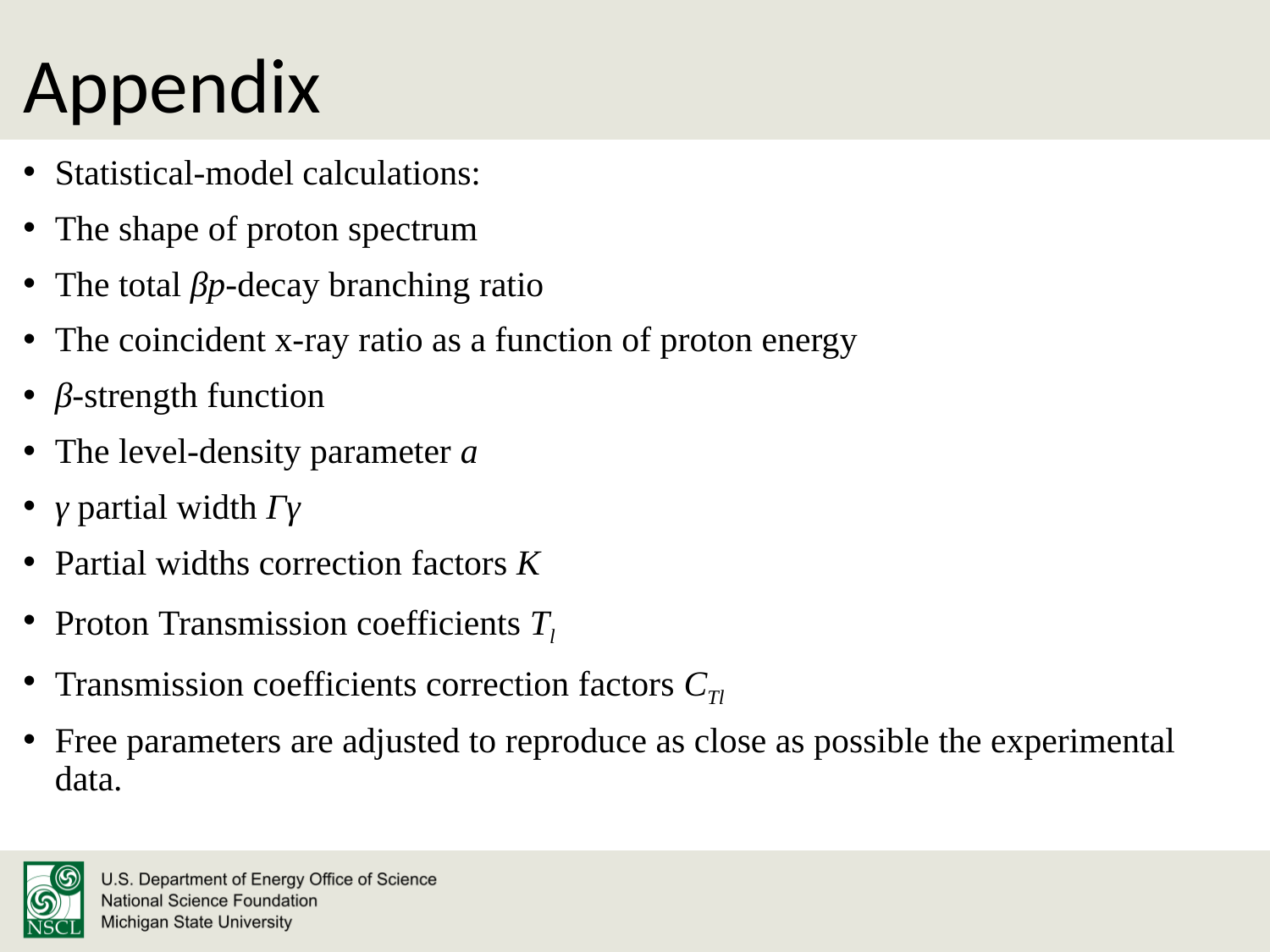

L. Sun, JINA-CEE Frontiers 2019
, Slide 253
# Appendix
Statistical-model calculations:
The shape of proton spectrum
The total βp-decay branching ratio
The coincident x-ray ratio as a function of proton energy
β-strength function
The level-density parameter a
γ partial width Γγ
Partial widths correction factors K
Proton Transmission coefficients Tl
Transmission coefficients correction factors CTl
Free parameters are adjusted to reproduce as close as possible the experimental data.